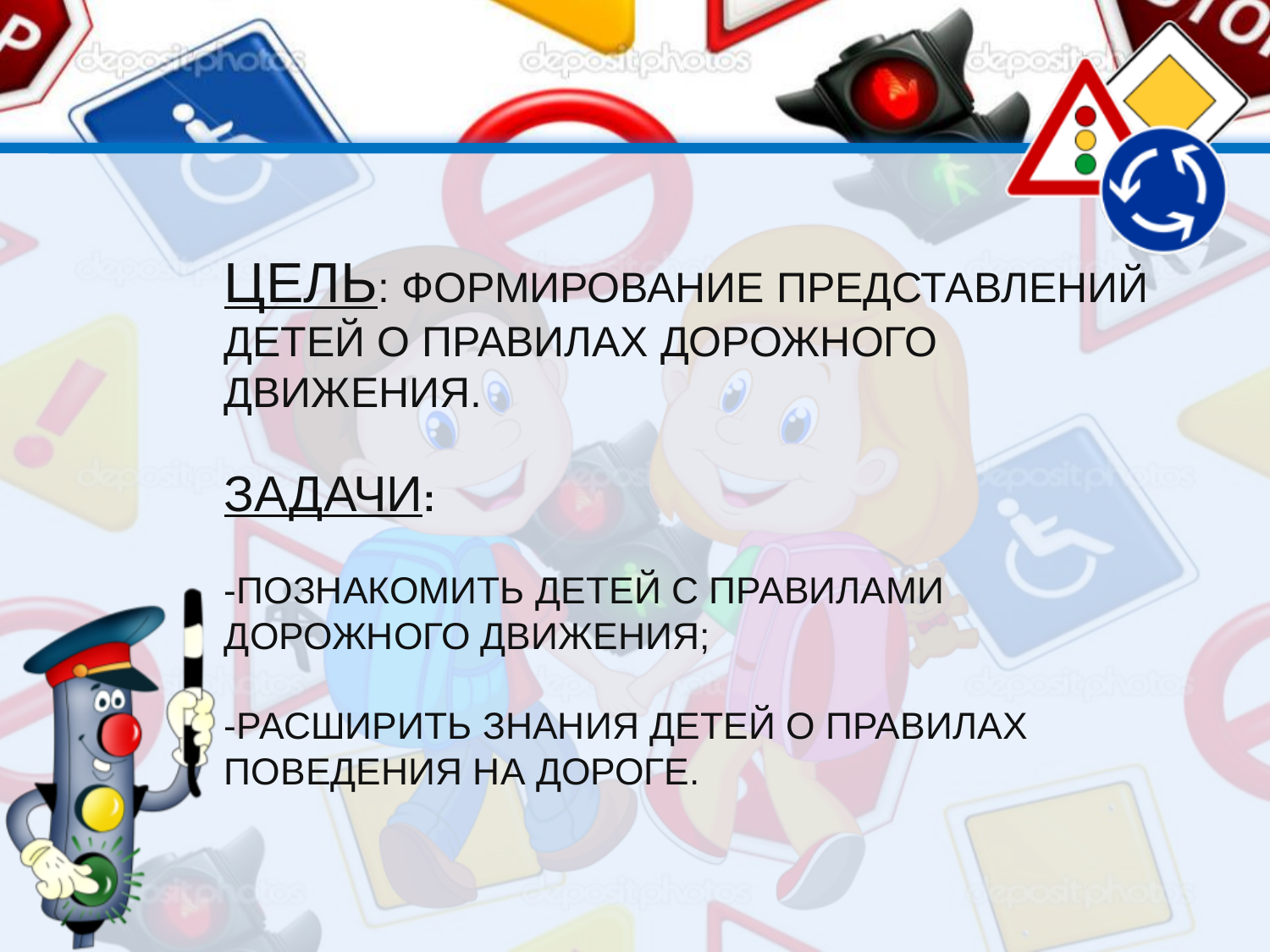

# Цель: формирование представлений детей о правилах дорожного движения. Задачи: -познакомить детей с правилами дорожного движения; -расширить знания детей о правилах поведения на дороге.